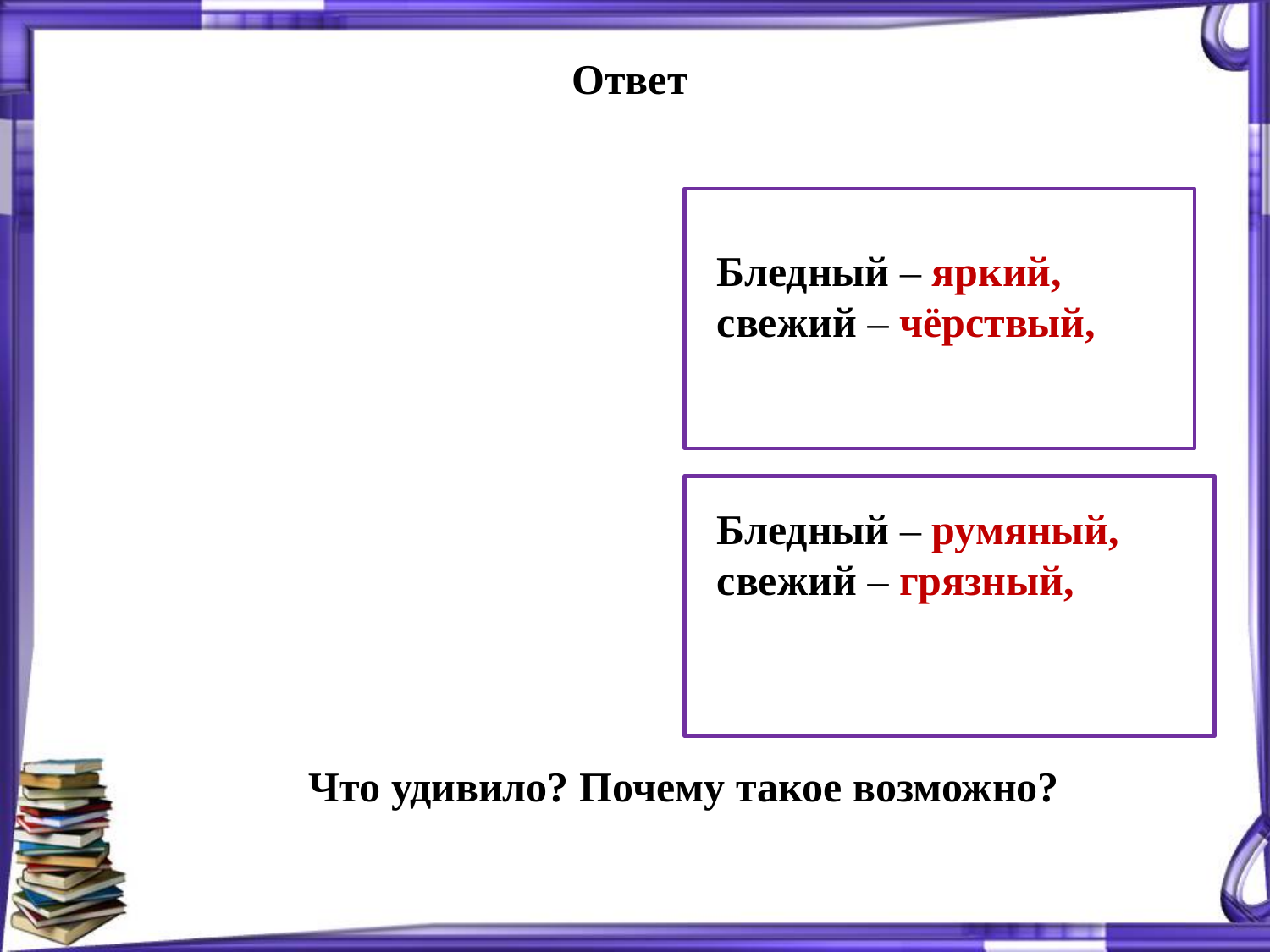

Ответ

Бледный – яркий,
свежий – чёрствый,

Бледный – румяный,
свежий – грязный,
Что удивило? Почему такое возможно?